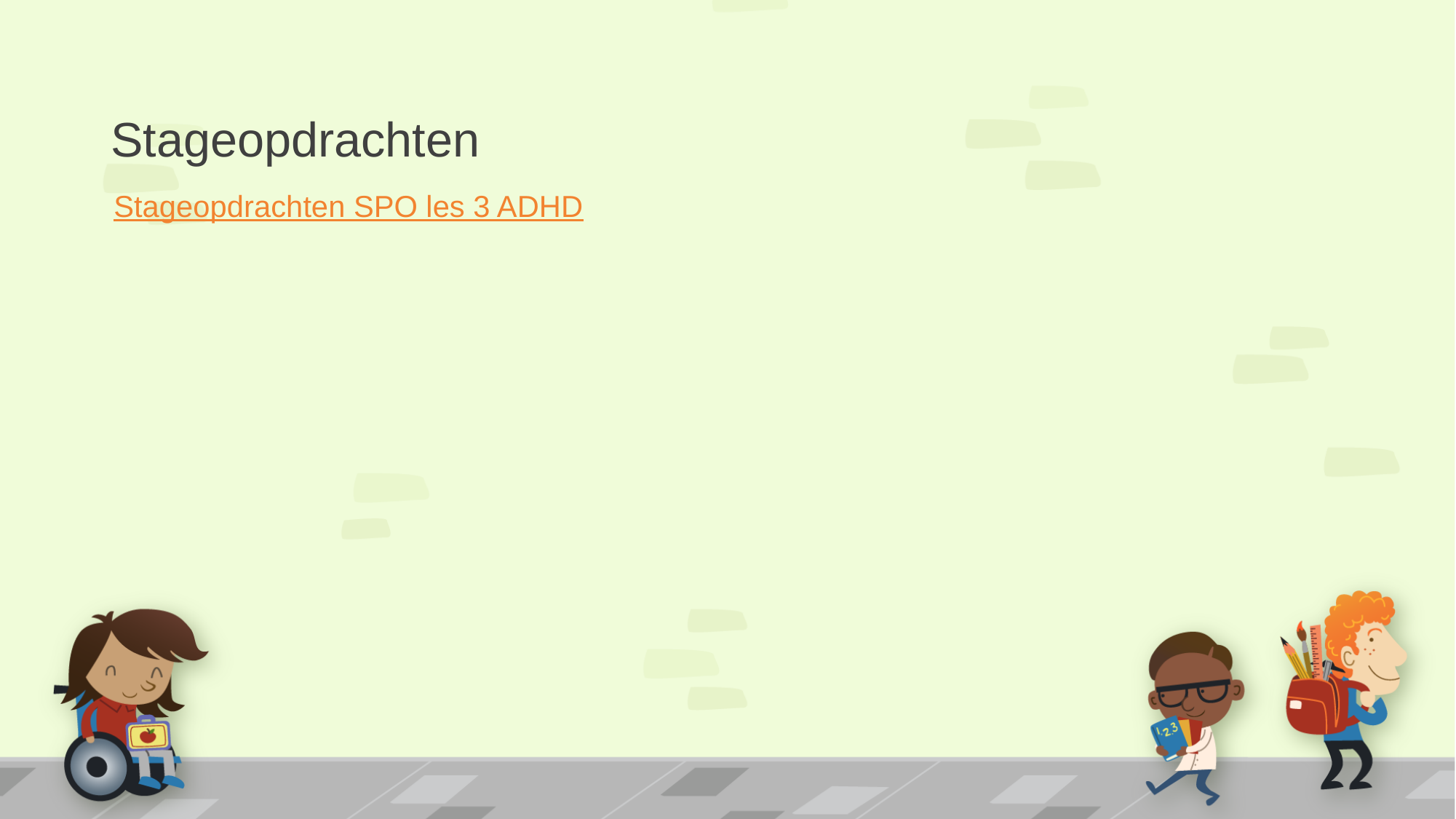

# Stageopdrachten
Stageopdrachten SPO les 3 ADHD